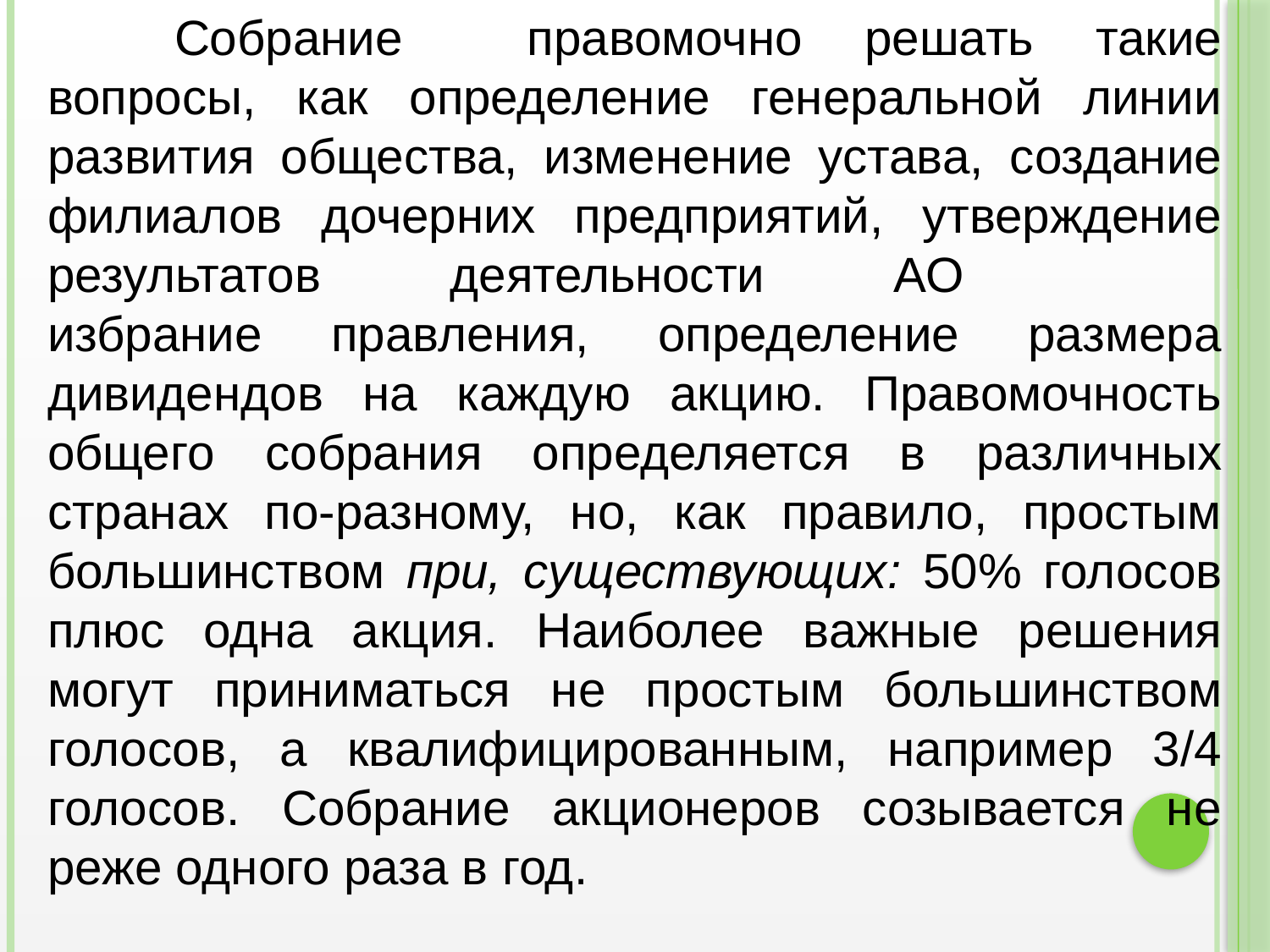

Собрание  правомочно решать такие вопросы, как определение генеральной линии развития общества, изменение устава, создание филиалов дочерних предприятий, утверждение результатов деятельности АО
избрание правления, определение размера дивидендов на каждую акцию. Правомочность общего собрания определяется в различных странах по-разному, но, как правило, простым большинством при, существующих: 50% голосов плюс одна акция. Наиболее важные решения могут приниматься не простым большинством голосов, а квалифицированным, например 3/4 голосов. Собрание акционеров созывается не реже одного раза в год.